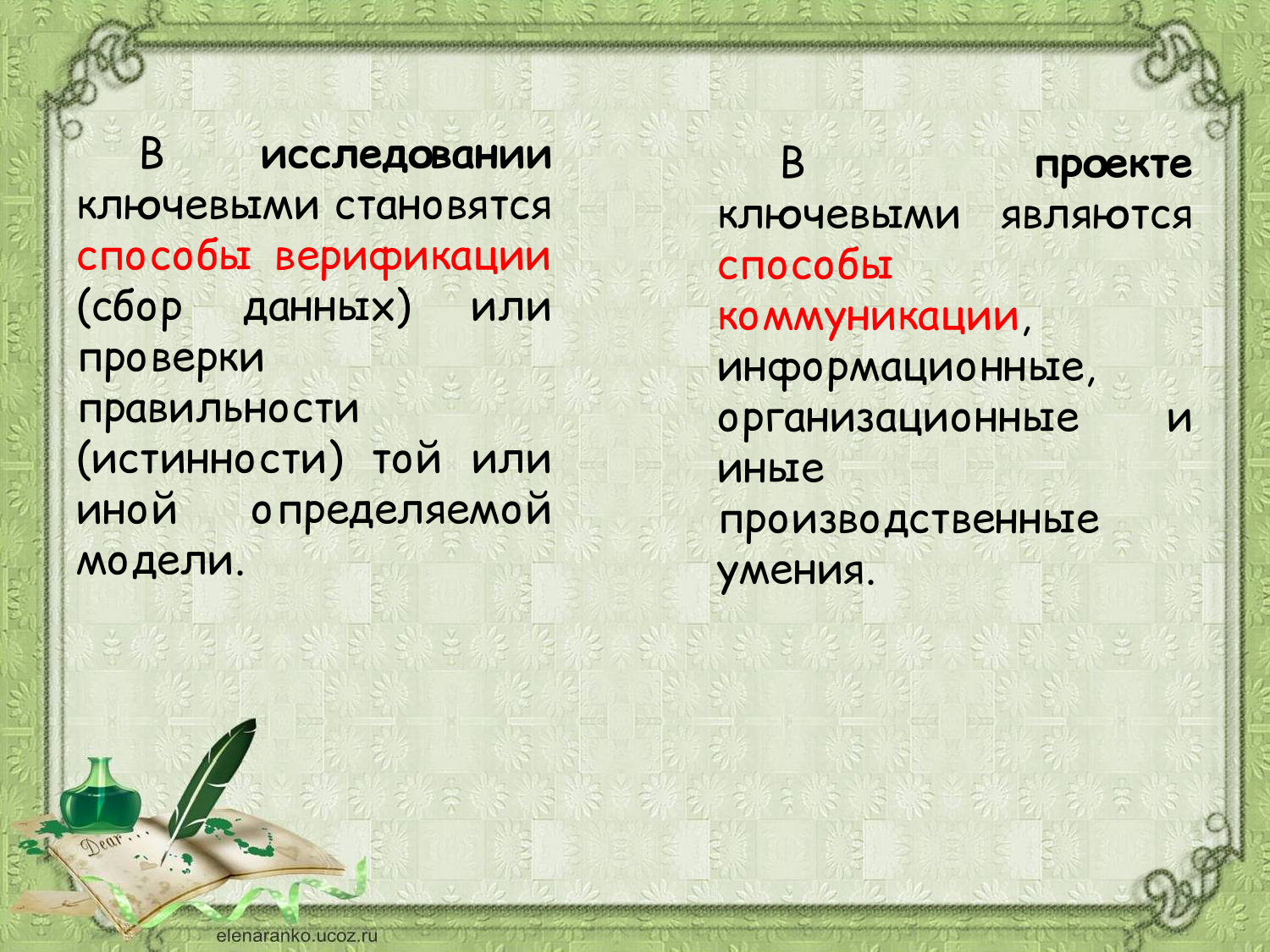

В исследовании ключевыми становятся способы верификации (сбор данных) или проверки правильности (истинности) той или иной определяемой модели.
В проекте ключевыми являются способы коммуникации, информационные, организационные и иные производственные умения.